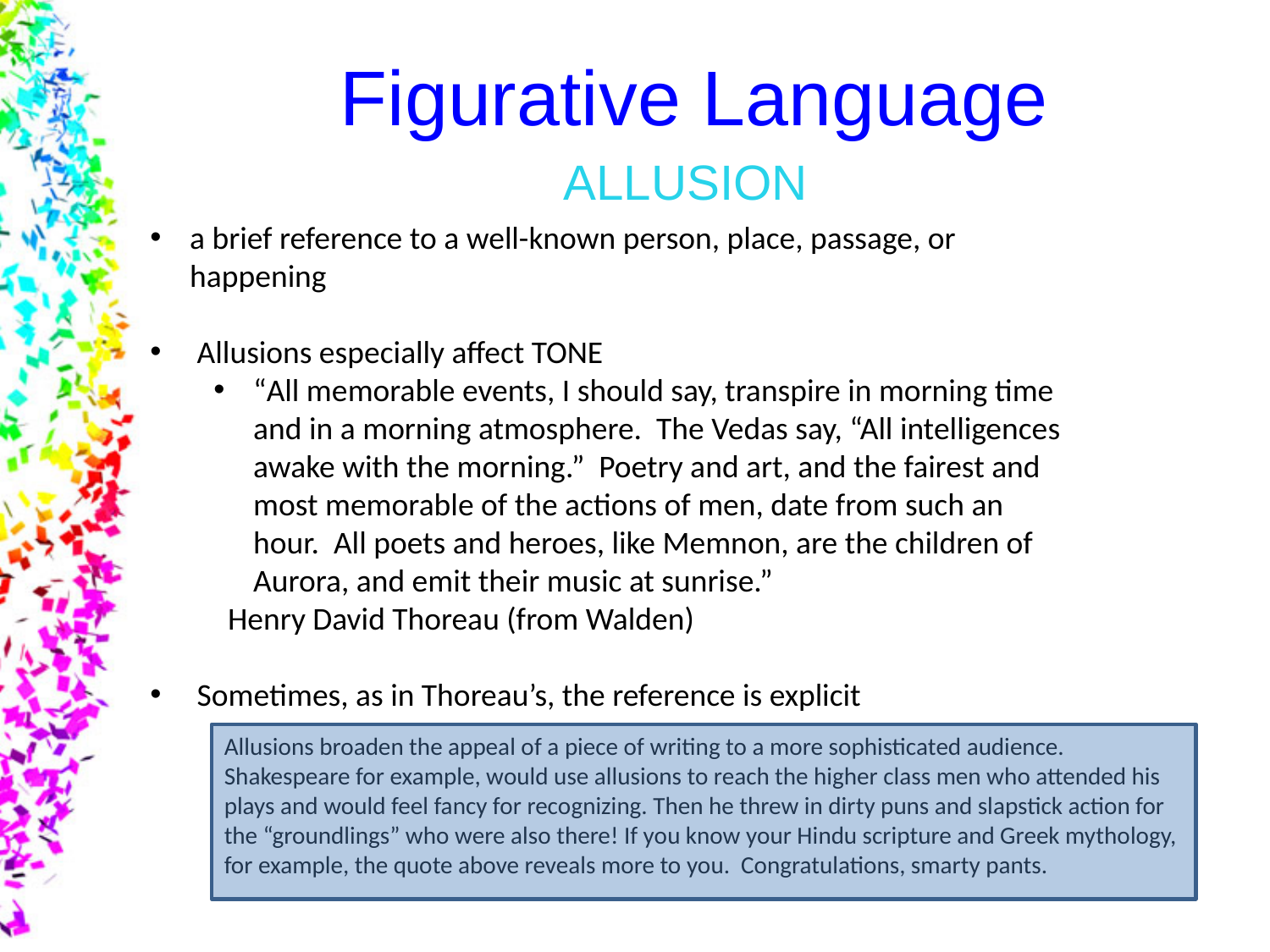

Figurative Language
ALLUSION
a brief reference to a well-known person, place, passage, or happening

 Allusions especially affect TONE
“All memorable events, I should say, transpire in morning time and in a morning atmosphere.  The Vedas say, “All intelligences awake with the morning.”  Poetry and art, and the fairest and most memorable of the actions of men, date from such an hour.  All poets and heroes, like Memnon, are the children of Aurora, and emit their music at sunrise.”
  Henry David Thoreau (from Walden)

 Sometimes, as in Thoreau’s, the reference is explicit
Allusions broaden the appeal of a piece of writing to a more sophisticated audience.  Shakespeare for example, would use allusions to reach the higher class men who attended his plays and would feel fancy for recognizing. Then he threw in dirty puns and slapstick action for the “groundlings” who were also there! If you know your Hindu scripture and Greek mythology, for example, the quote above reveals more to you.  Congratulations, smarty pants.